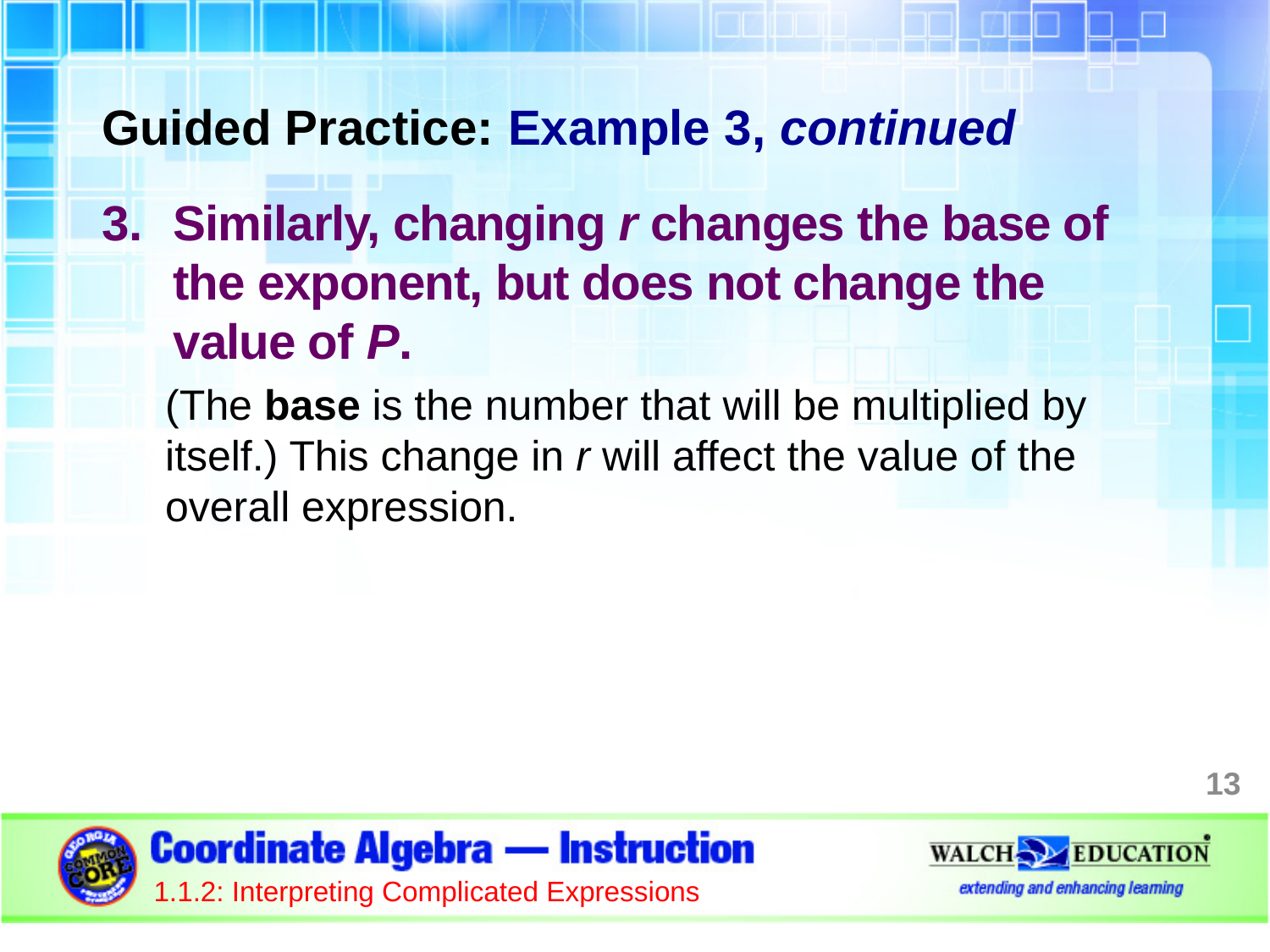

Guided Practice: Example 3, continued

Similarly, changing r changes the base of the exponent, but does not change the value of P.
(The base is the number that will be multiplied by itself.) This change in r will affect the value of the overall expression.
13
1.1.2: Interpreting Complicated Expressions